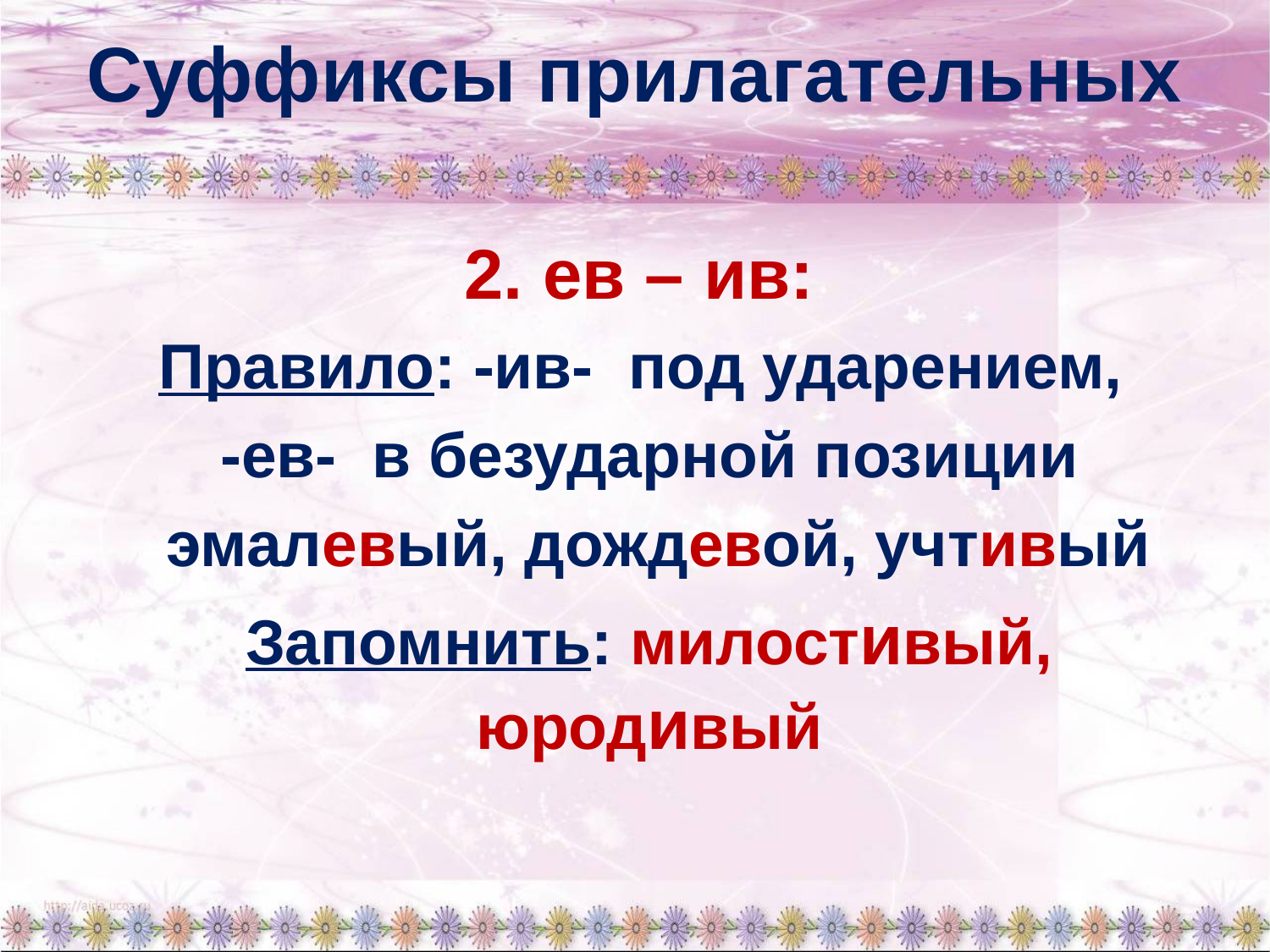

# Суффиксы прилагательных
2. ев – ив:
Правило: -ив-  под ударением,
-ев-  в безударной позиции
 эмалевый, дождевой, учтивый
Запомнить: милостивый, юродивый